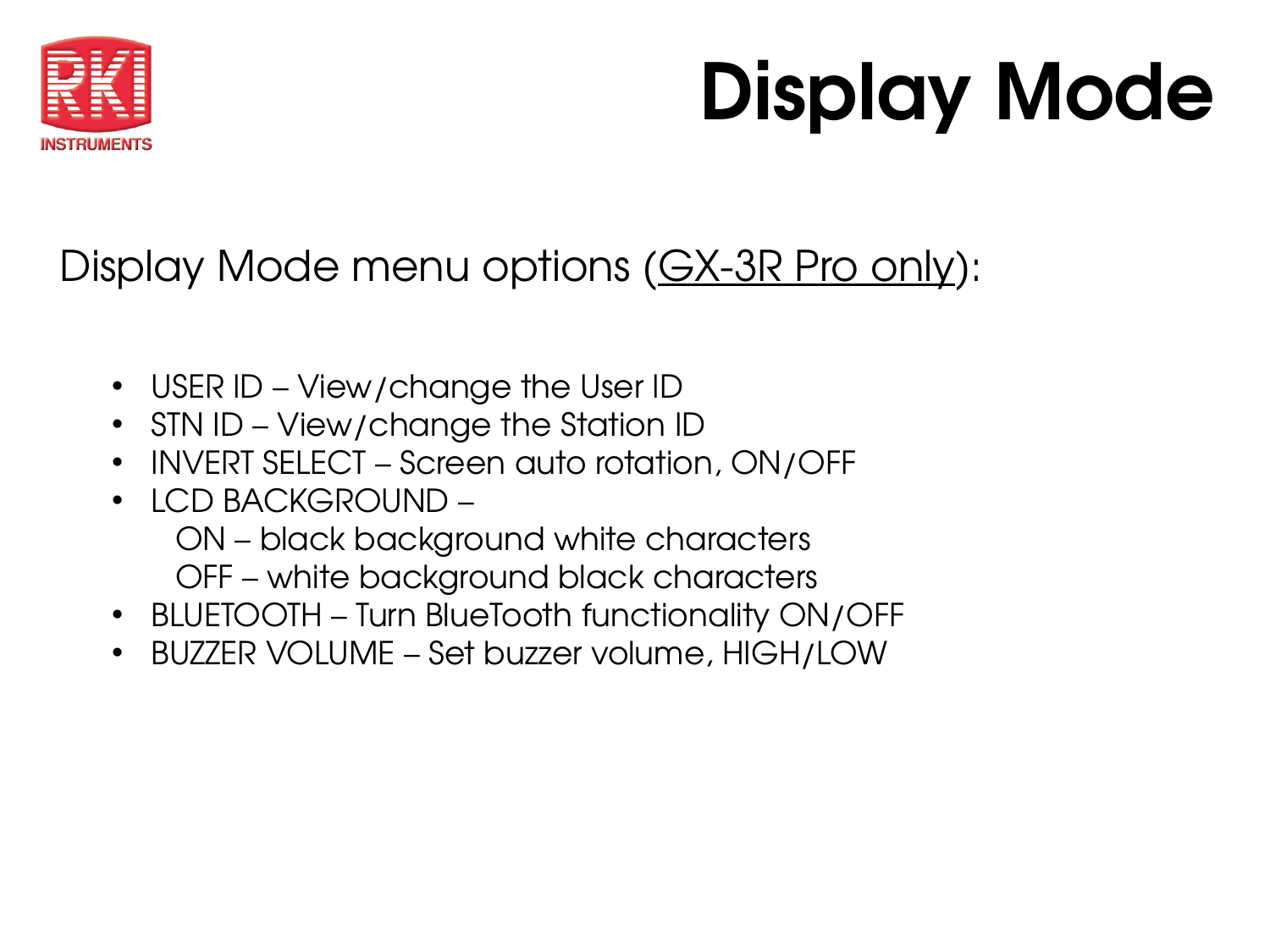

# Display Mode
Display Mode menu options (GX-3R Pro only):
USER ID – View/change the User ID
STN ID – View/change the Station ID
INVERT SELECT – Screen auto rotation, ON/OFF
LCD BACKGROUND –
ON – black background white characters
OFF – white background black characters
BLUETOOTH – Turn BlueTooth functionality ON/OFF
BUZZER VOLUME – Set buzzer volume, HIGH/LOW